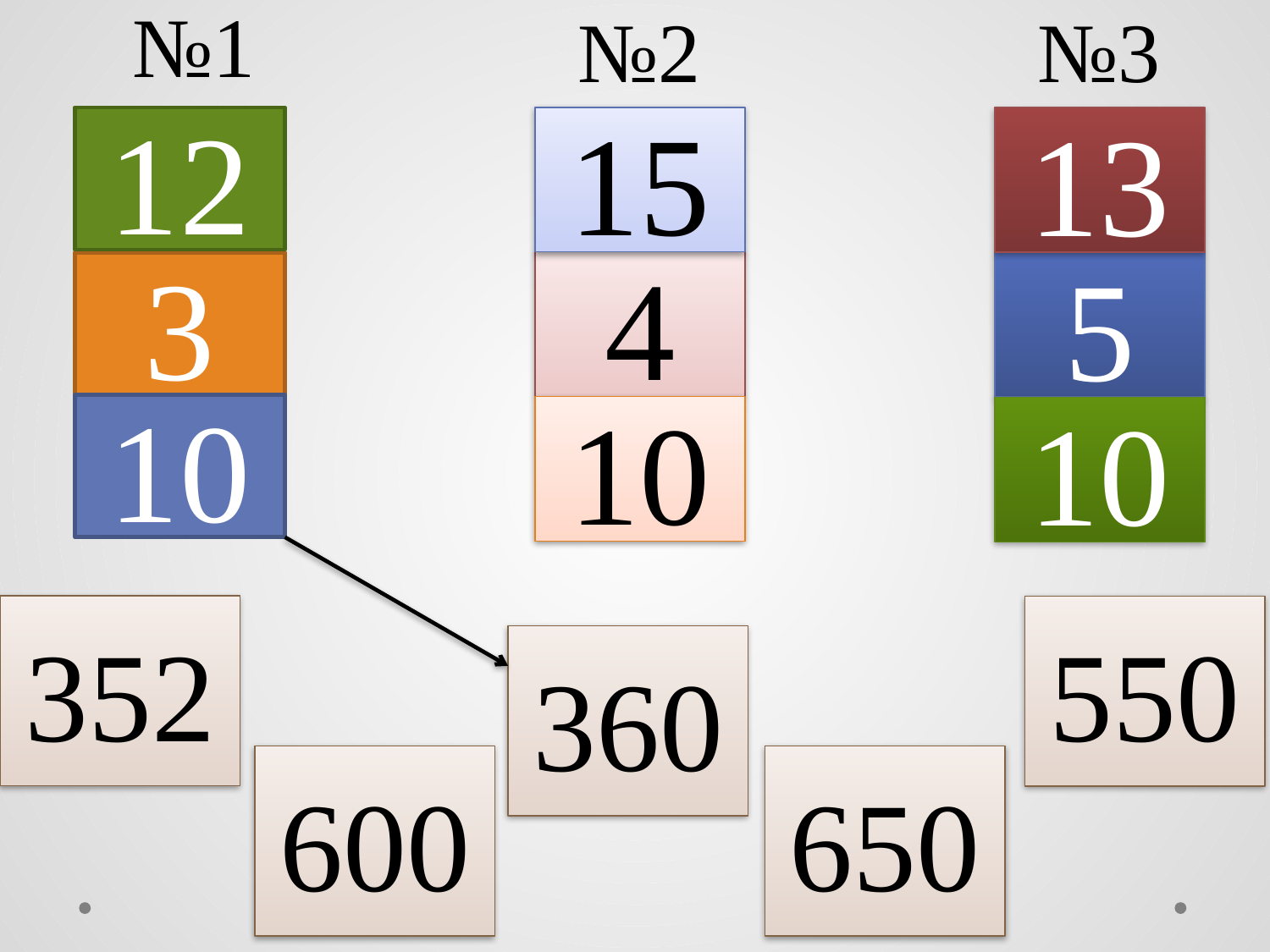

№1
12
3
10
№3
13
5
10
№2
15
4
10
352
550
360
600
650